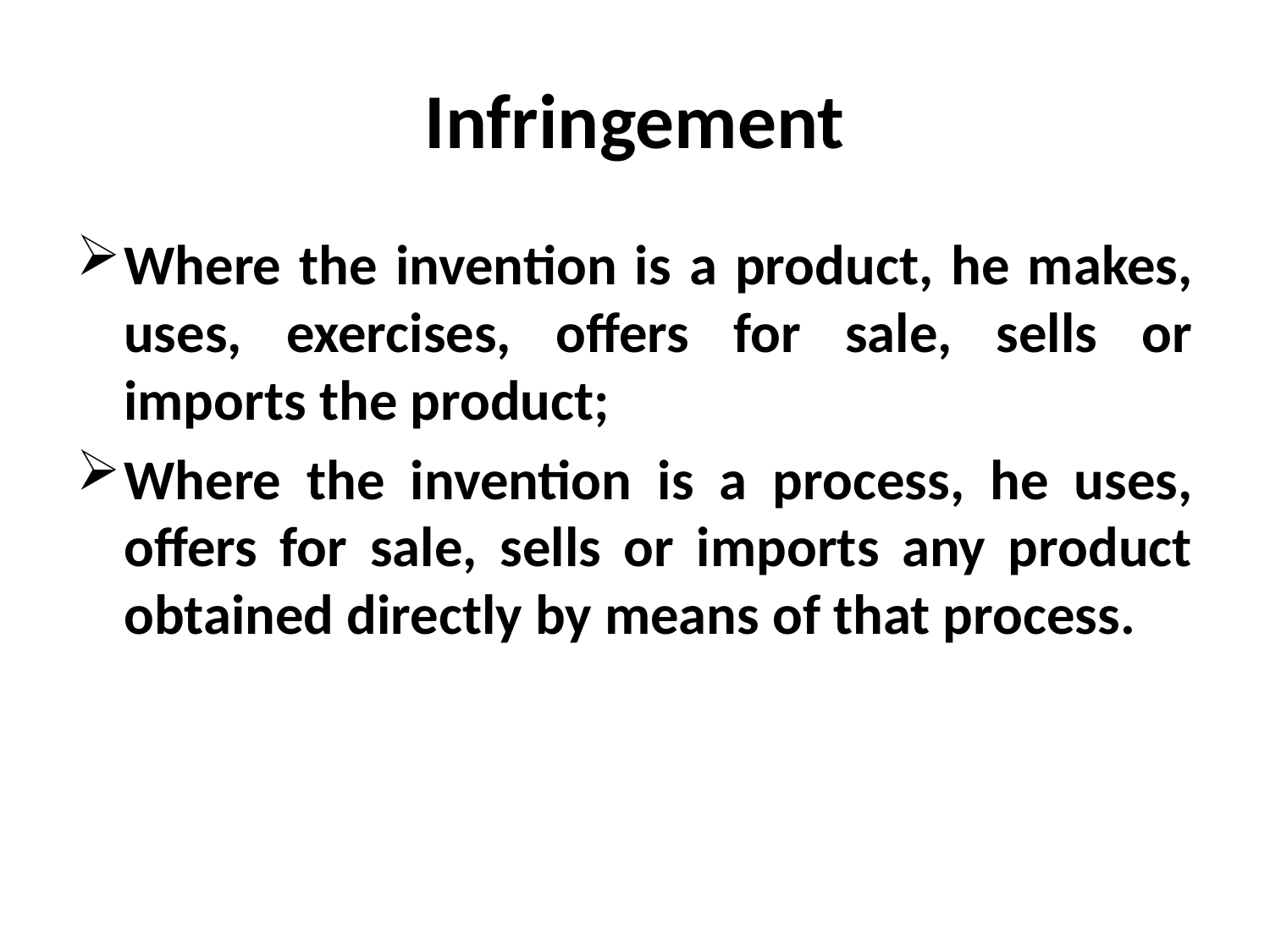

# Infringement
Where the invention is a product, he makes, uses, exercises, offers for sale, sells or imports the product;
Where the invention is a process, he uses, offers for sale, sells or imports any product obtained directly by means of that process.